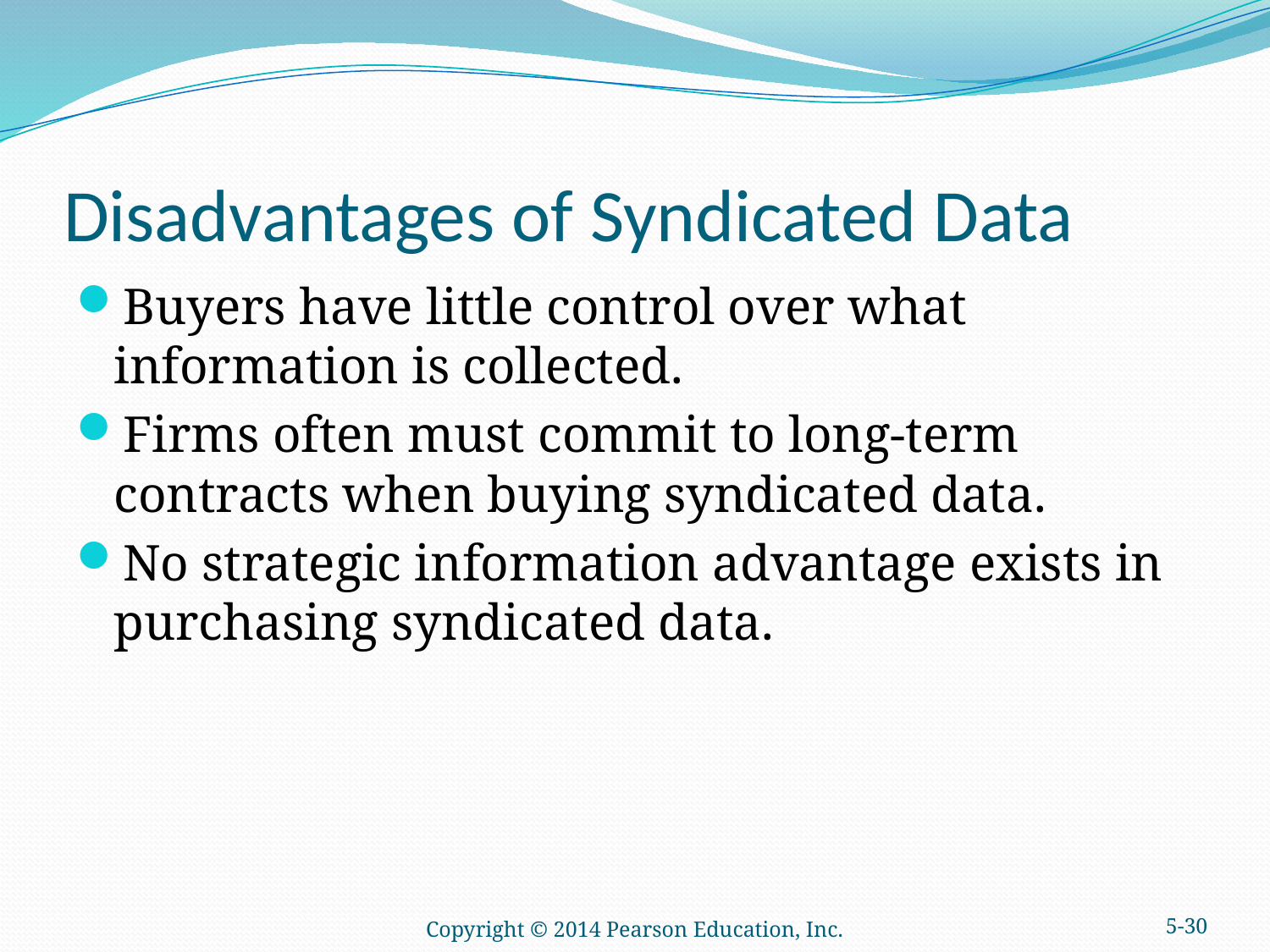

# Disadvantages of Syndicated Data
Buyers have little control over what information is collected.
Firms often must commit to long-term contracts when buying syndicated data.
No strategic information advantage exists in purchasing syndicated data.